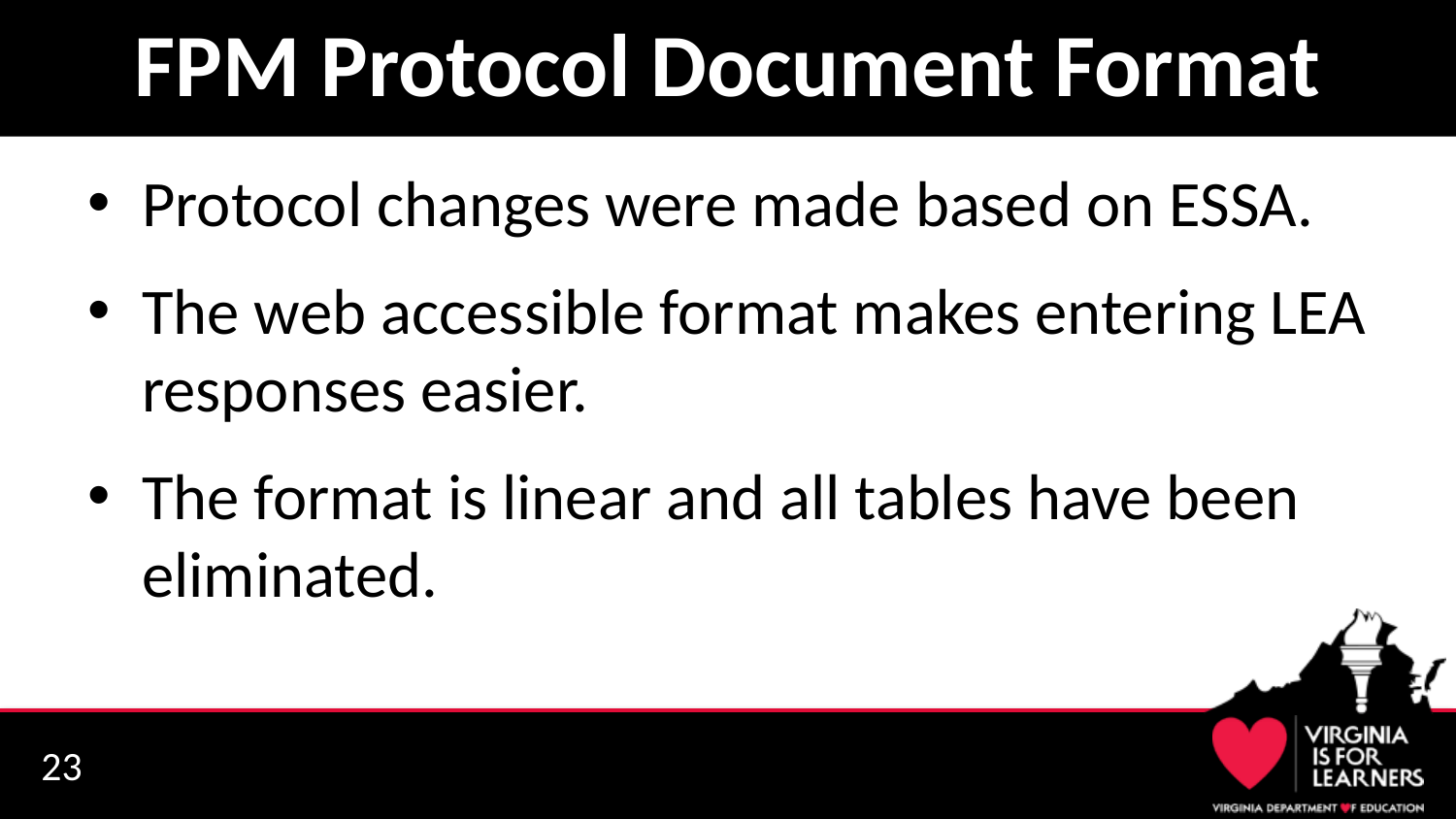

# FPM Protocol Document Format
Protocol changes were made based on ESSA.

The web accessible format makes entering LEA responses easier.

The format is linear and all tables have been eliminated.